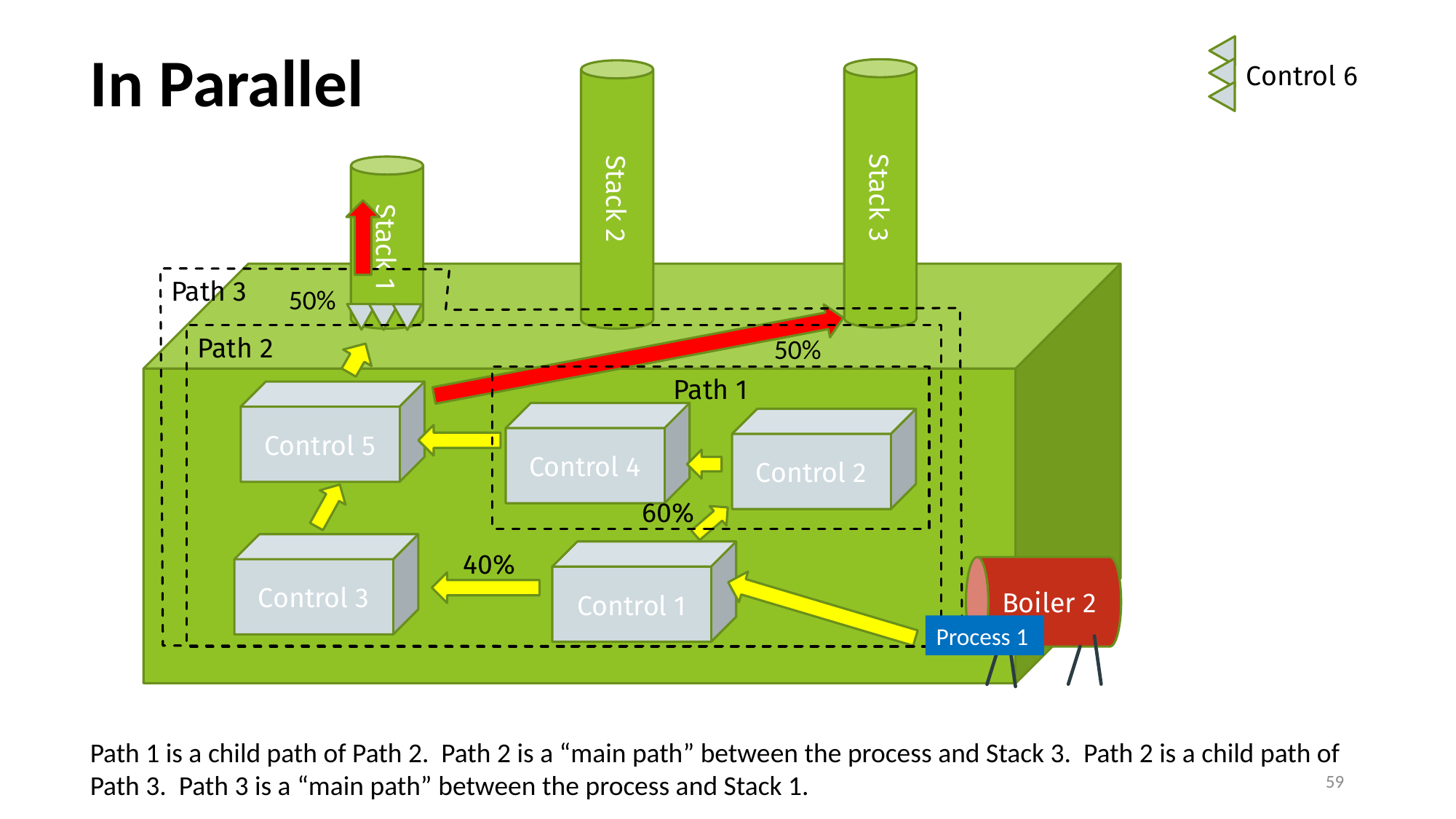

In Parallel

Control 6
Stack 3
Stack 2
Stack 1

Control 5
Control 4
Control 2

60%

Control 3
40%
Control 1
Boiler 2

Path 3
50%
Path 2
50%
Path 1
Process 1
Path 1 is a child path of Path 2.  Path 2 is a “main path” between the process and Stack 3.  Path 2 is a child path of Path 3.  Path 3 is a “main path” between the process and Stack 1.
59